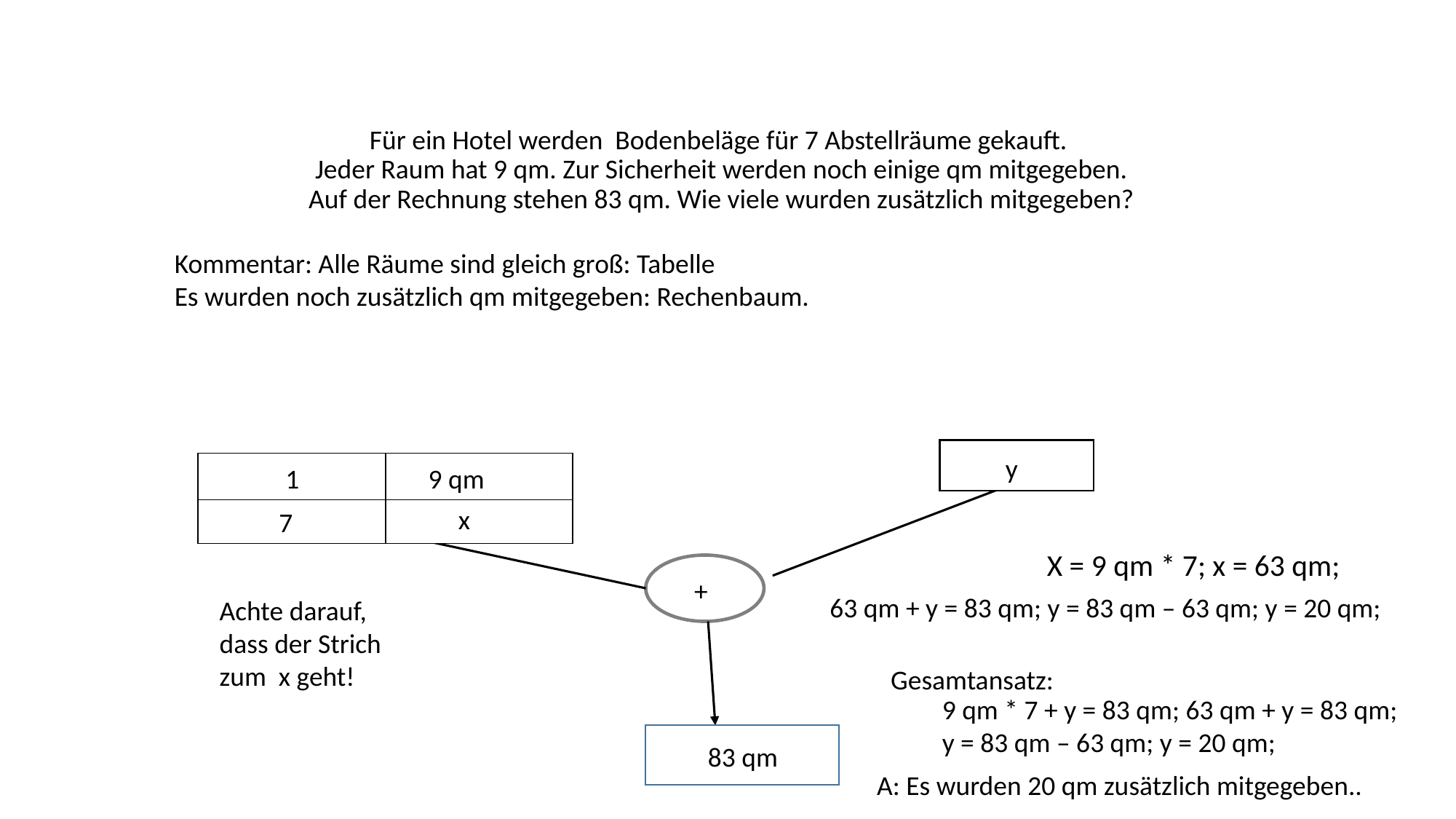

# Für ein Hotel werden  Bodenbeläge für 7 Abstellräume gekauft. Jeder Raum hat 9 qm. Zur Sicherheit werden noch einige qm mitgegeben. Auf der Rechnung stehen 83 qm. Wie viele wurden zusätzlich mitgegeben?
Kommentar: Alle Räume sind gleich groß: Tabelle
Es wurden noch zusätzlich qm mitgegeben: Rechenbaum.

y
|  |  |
| --- | --- |
|  |  |
9 qm
1
x
7
X = 9 qm * 7; x = 63 qm;

+
63 qm + y = 83 qm; y = 83 qm – 63 qm; y = 20 qm;
Achte darauf, dass der Strich zum  x geht!
Gesamtansatz:
9 qm * 7 + y = 83 qm; 63 qm + y = 83 qm; y = 83 qm – 63 qm; y = 20 qm;

83 qm
A: Es wurden 20 qm zusätzlich mitgegeben..